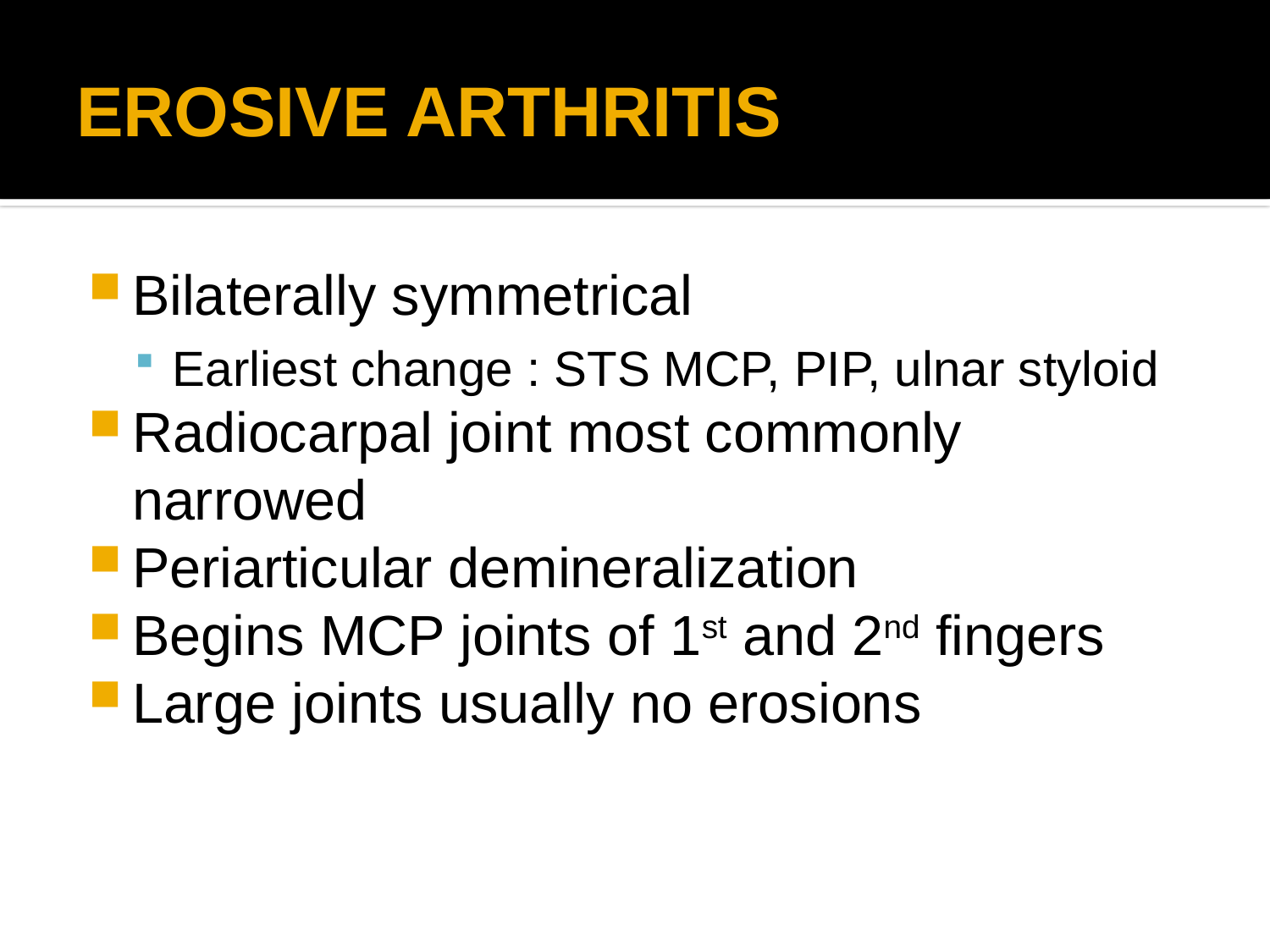

# EROSIVE ARTHRITIS
Bilaterally symmetrical
Earliest change : STS MCP, PIP, ulnar styloid
Radiocarpal joint most commonly narrowed
Periarticular demineralization
Begins MCP joints of 1st and 2nd fingers
Large joints usually no erosions